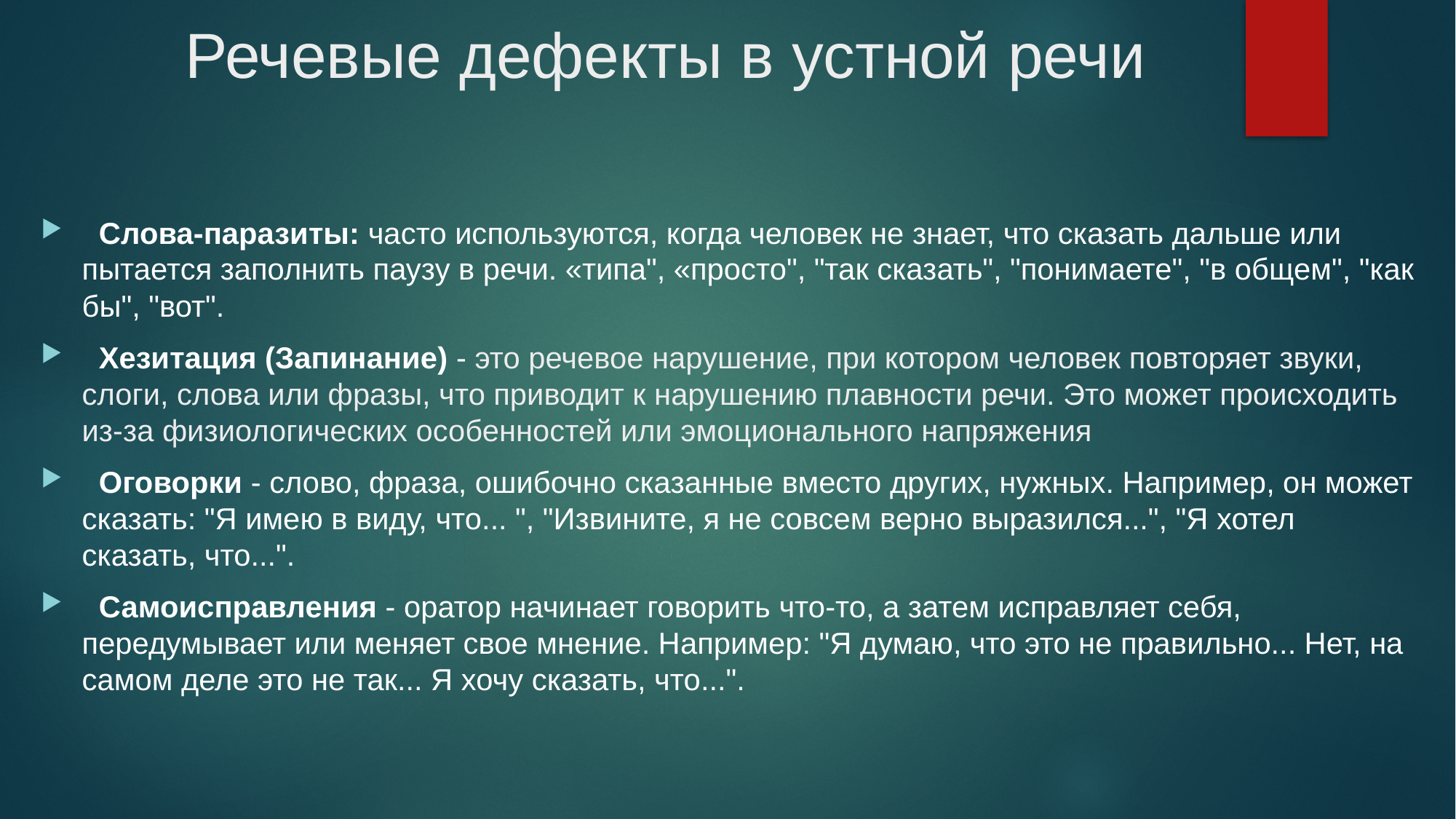

# Речевые дефекты в устной речи
  Слова-паразиты: часто используются, когда человек не знает, что сказать дальше или пытается заполнить паузу в речи. «типа", «просто", "так сказать", "понимаете", "в общем", "как бы", "вот".
  Хезитация (Запинание) - это речевое нарушение, при котором человек повторяет звуки, слоги, слова или фразы, что приводит к нарушению плавности речи. Это может происходить из-за физиологических особенностей или эмоционального напряжения
  Оговорки - слово, фраза, ошибочно сказанные вместо других, нужных. Например, он может сказать: "Я имею в виду, что... ", "Извините, я не совсем верно выразился...", "Я хотел сказать, что...".
  Самоисправления - оратор начинает говорить что-то, а затем исправляет себя, передумывает или меняет свое мнение. Например: "Я думаю, что это не правильно... Нет, на самом деле это не так... Я хочу сказать, что...".